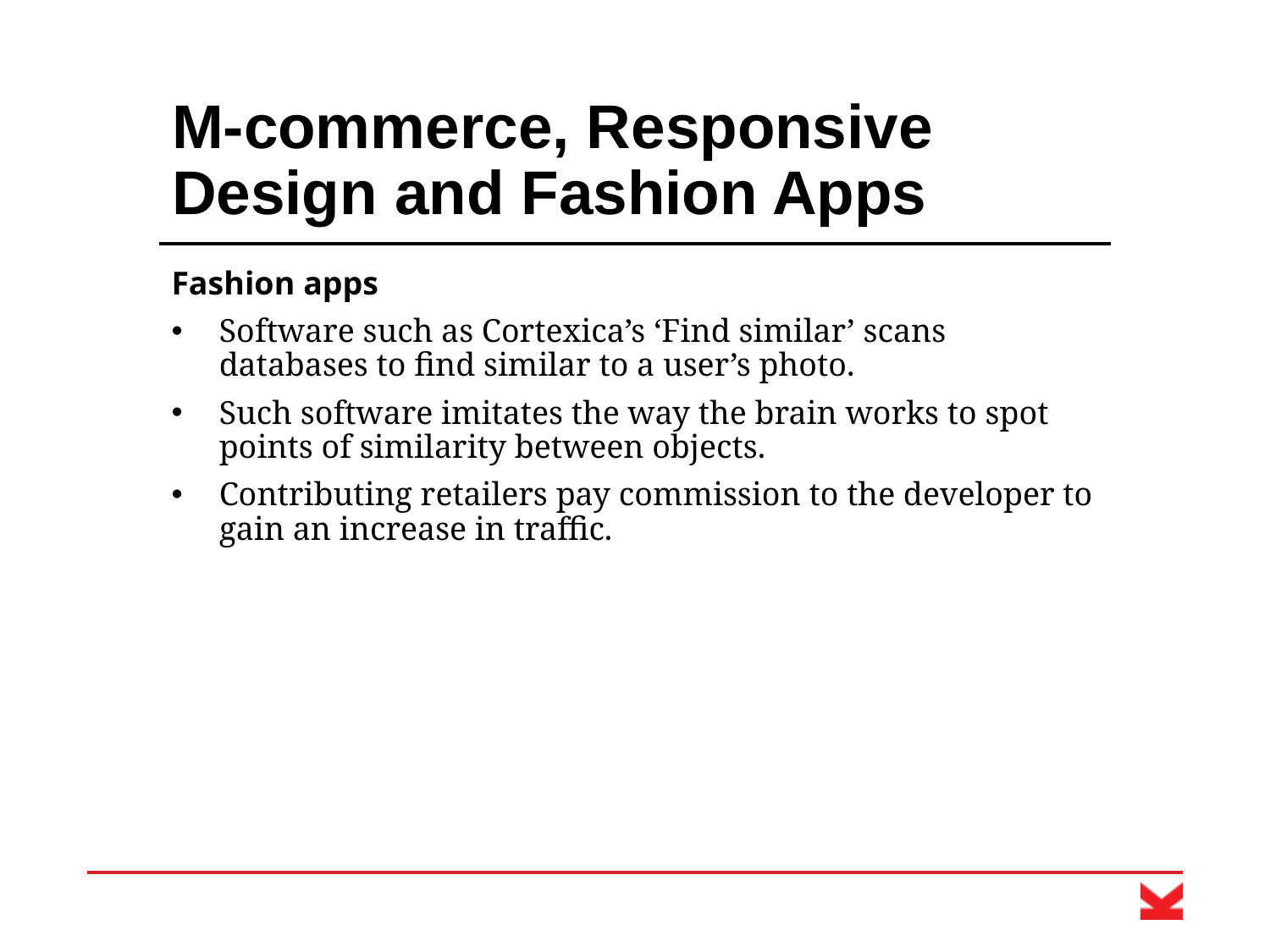

# M-commerce, Responsive Design and Fashion Apps
Fashion apps
Software such as Cortexica’s ‘Find similar’ scans databases to find similar to a user’s photo.
Such software imitates the way the brain works to spot points of similarity between objects.
Contributing retailers pay commission to the developer to gain an increase in traffic.